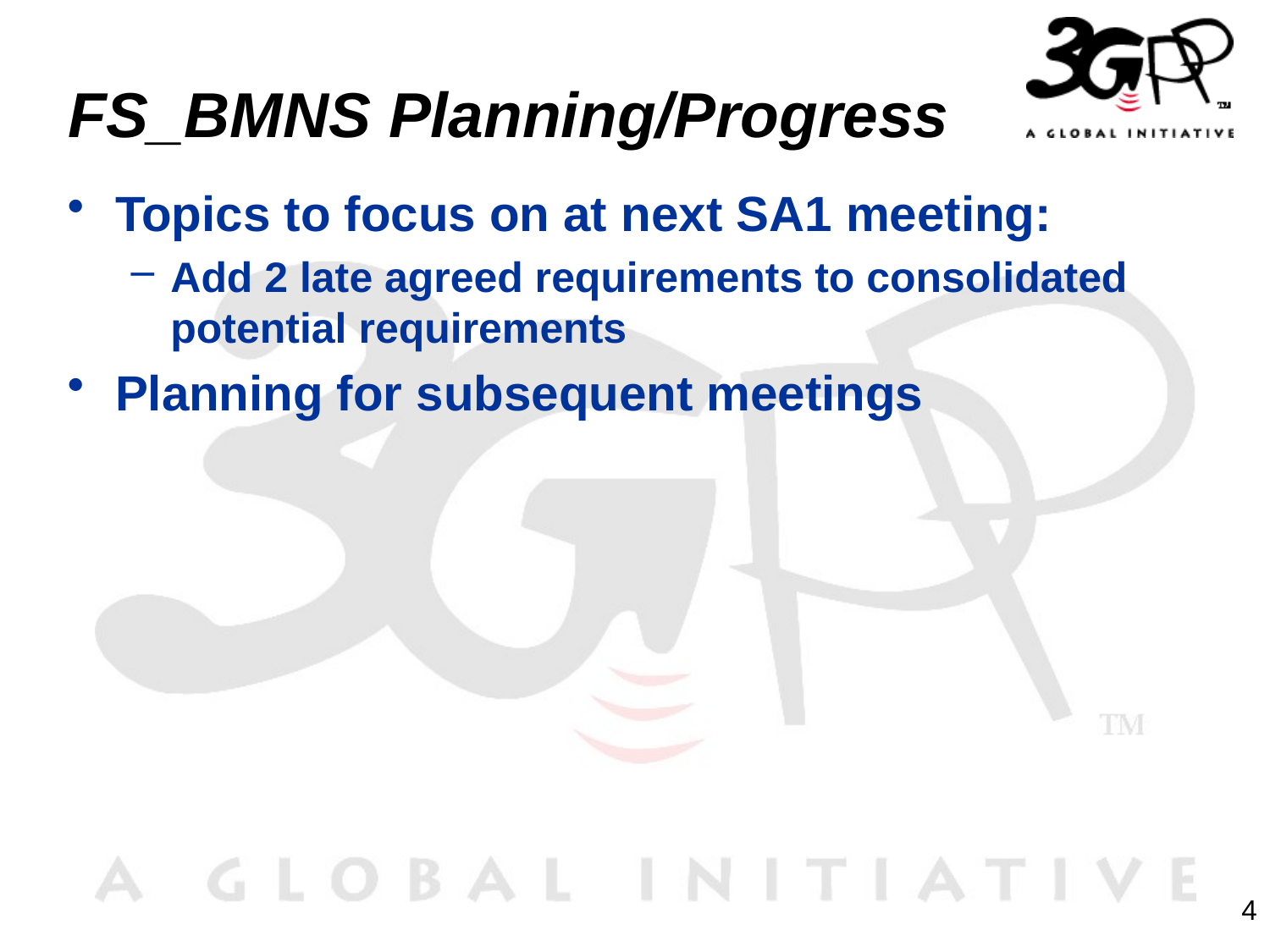

# FS_BMNS Planning/Progress
Topics to focus on at next SA1 meeting:
Add 2 late agreed requirements to consolidated potential requirements
Planning for subsequent meetings

4